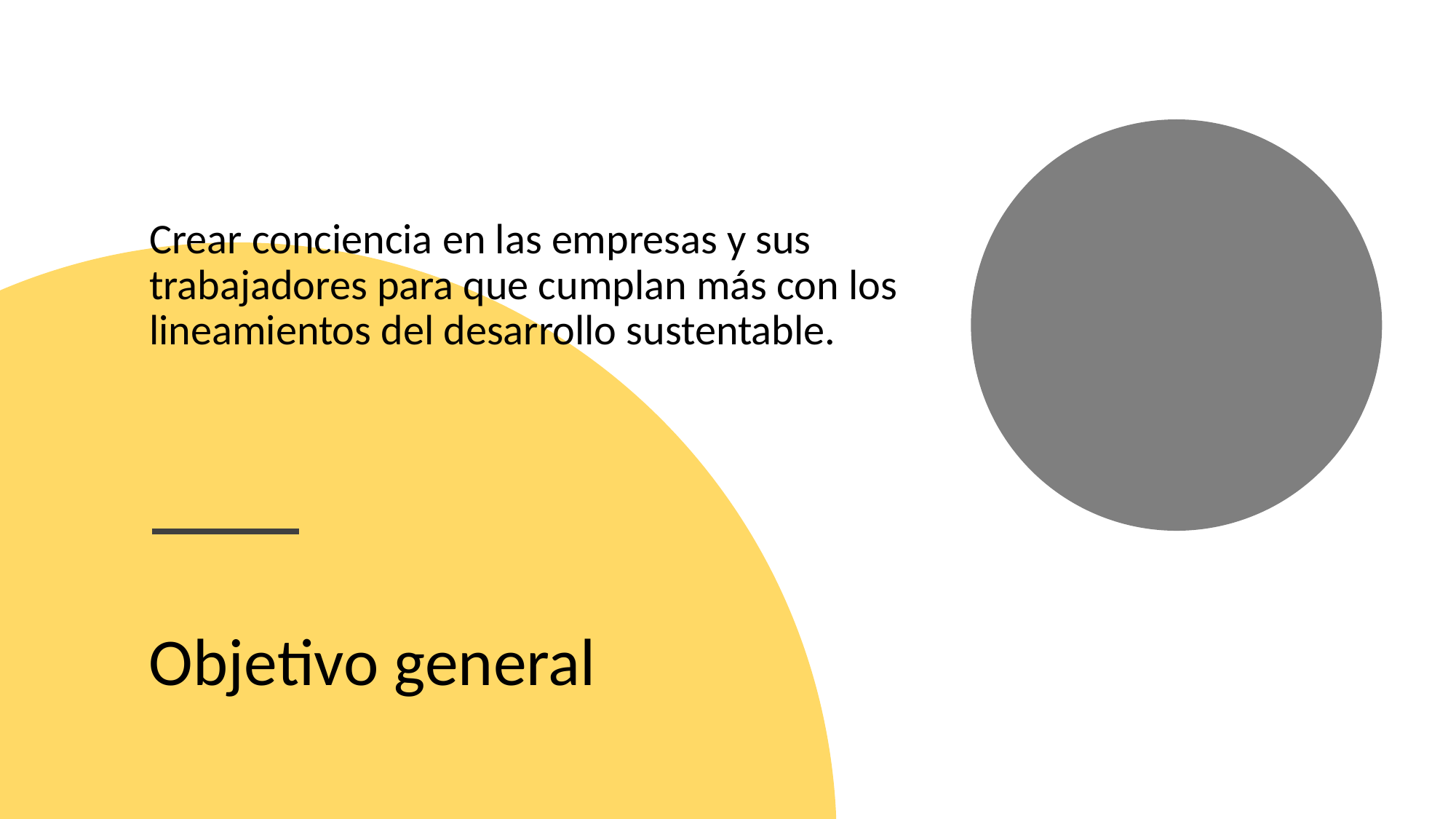

Crear conciencia en las empresas y sus trabajadores para que cumplan más con los lineamientos del desarrollo sustentable.

# Objetivo general